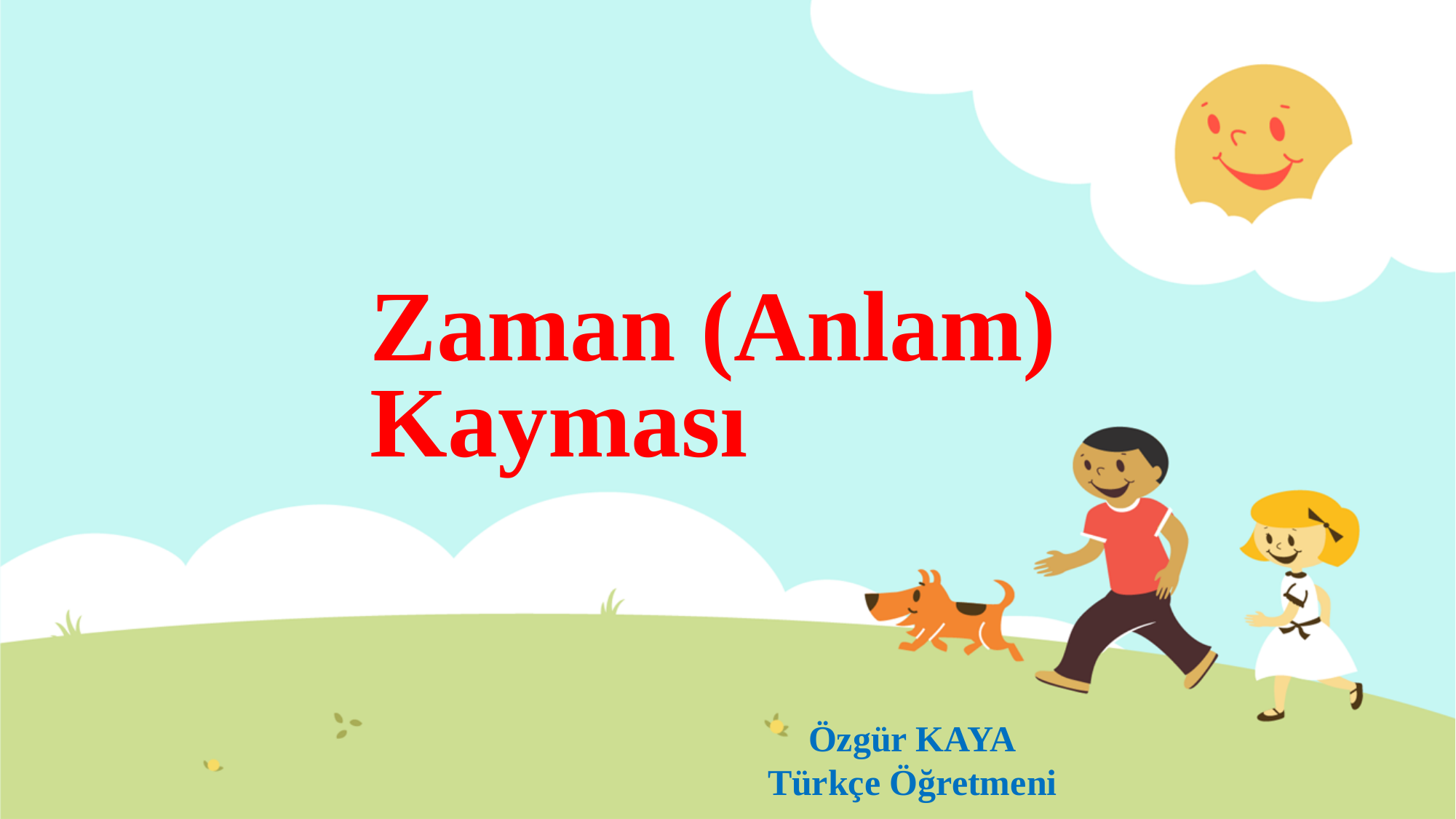

# Zaman (Anlam) Kayması
Özgür KAYA
Türkçe Öğretmeni